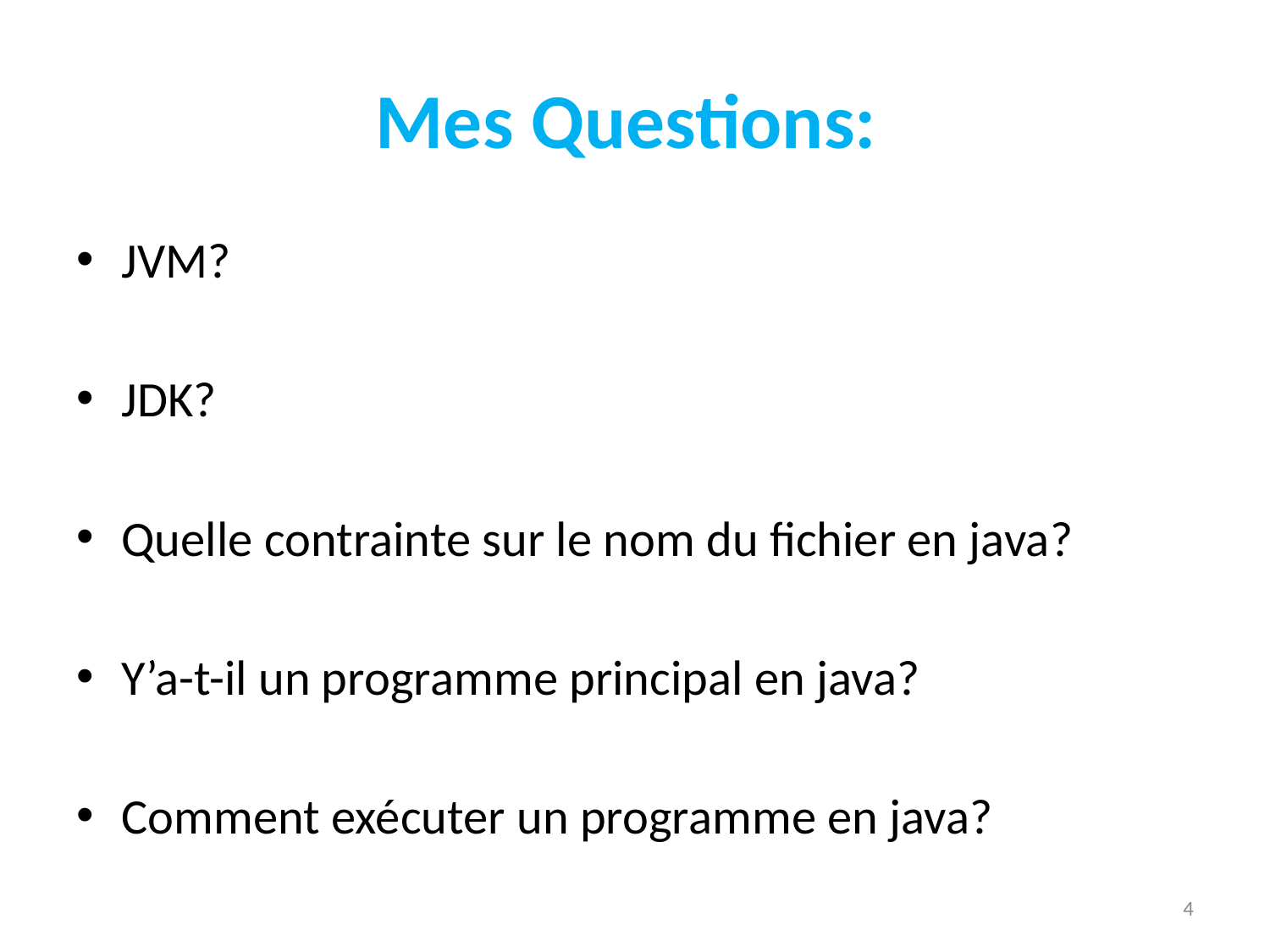

# Mes Questions:
JVM?

JDK?

Quelle contrainte sur le nom du fichier en java?

Y’a-t-il un programme principal en java?

Comment exécuter un programme en java?

4